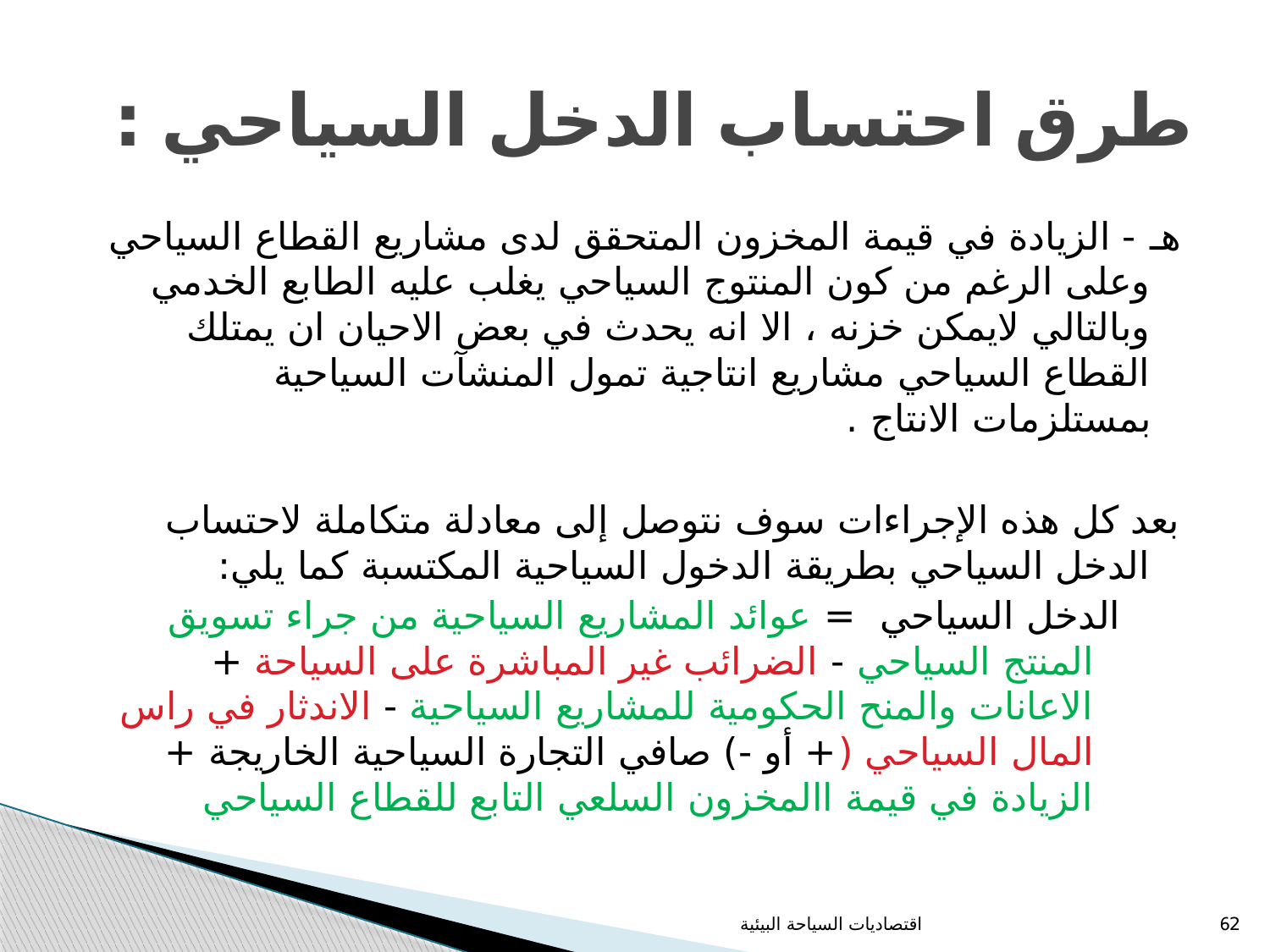

# طرق احتساب الدخل السياحي :
هـ - الزيادة في قيمة المخزون المتحقق لدى مشاريع القطاع السياحي  وعلى الرغم من كون المنتوج السياحي يغلب عليه الطابع الخدمي وبالتالي لايمكن خزنه ، الا انه يحدث في بعض الاحيان ان يمتلك القطاع السياحي مشاريع انتاجية تمول المنشآت السياحية  بمستلزمات الانتاج .

بعد كل هذه الإجراءات سوف نتوصل إلى معادلة متكاملة لاحتساب الدخل السياحي بطريقة الدخول السياحية المكتسبة كما يلي:
الدخل السياحي  = عوائد المشاريع السياحية من جراء تسويق المنتج السياحي - الضرائب غير المباشرة على السياحة +  الاعانات والمنح الحكومية للمشاريع السياحية - الاندثار في راس المال السياحي (+ أو -) صافي التجارة السياحية الخاريجة + الزيادة في قيمة االمخزون السلعي التابع للقطاع السياحي

اقتصاديات السياحة البيئية
62